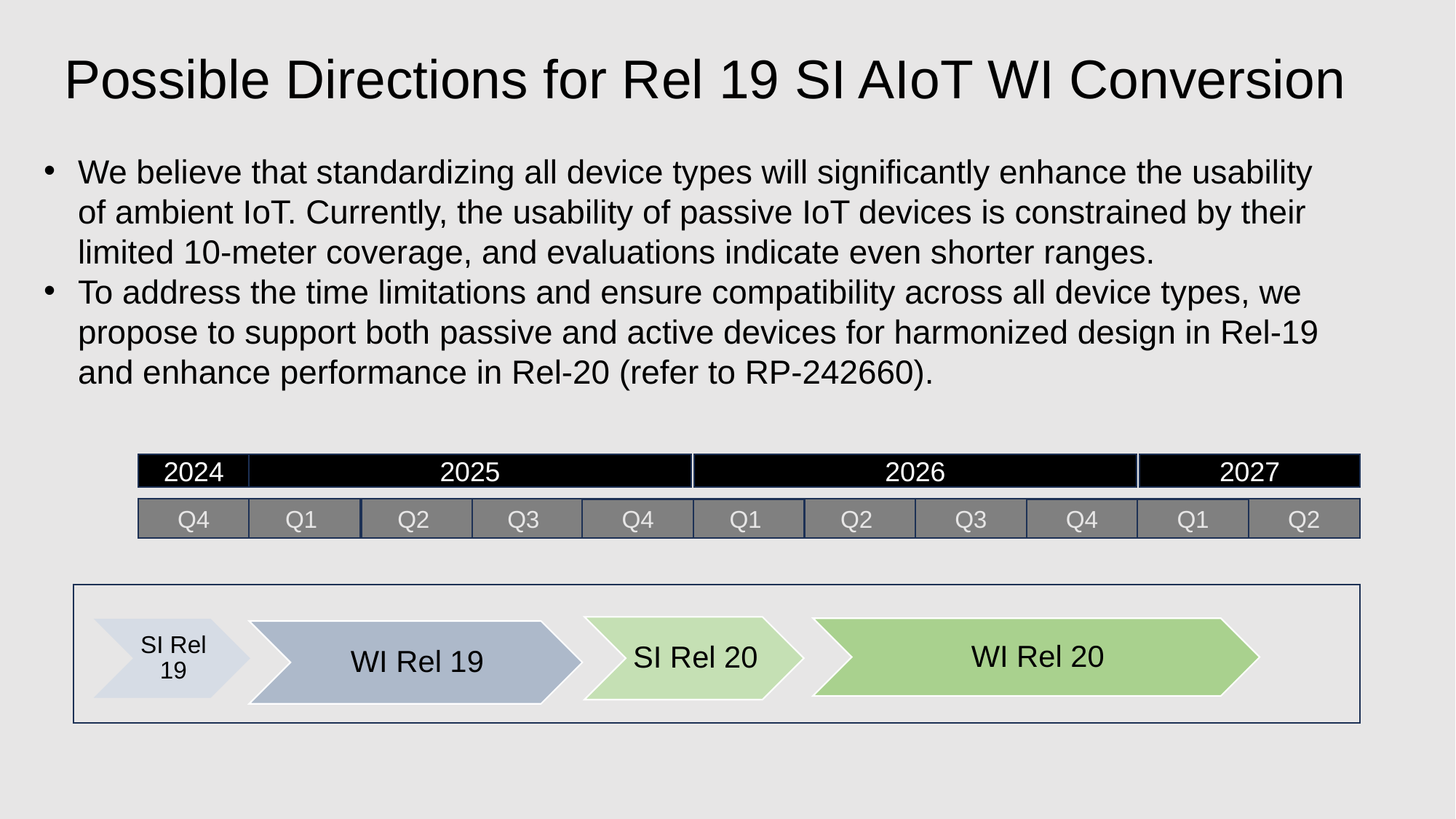

# Possible Directions for Rel 19 SI AIoT WI Conversion
We believe that standardizing all device types will significantly enhance the usability of ambient IoT. Currently, the usability of passive IoT devices is constrained by their limited 10-meter coverage, and evaluations indicate even shorter ranges.
To address the time limitations and ensure compatibility across all device types, we propose to support both passive and active devices for harmonized design in Rel-19 and enhance performance in Rel-20 (refer to RP-242660).

2024
2025
2026
2027
Q4
Q2
Q2
Q3
Q3
Q2
Q1
Q4
Q1
Q4
Q1

SI Rel 20
WI Rel 20
SI Rel 19
WI Rel 19